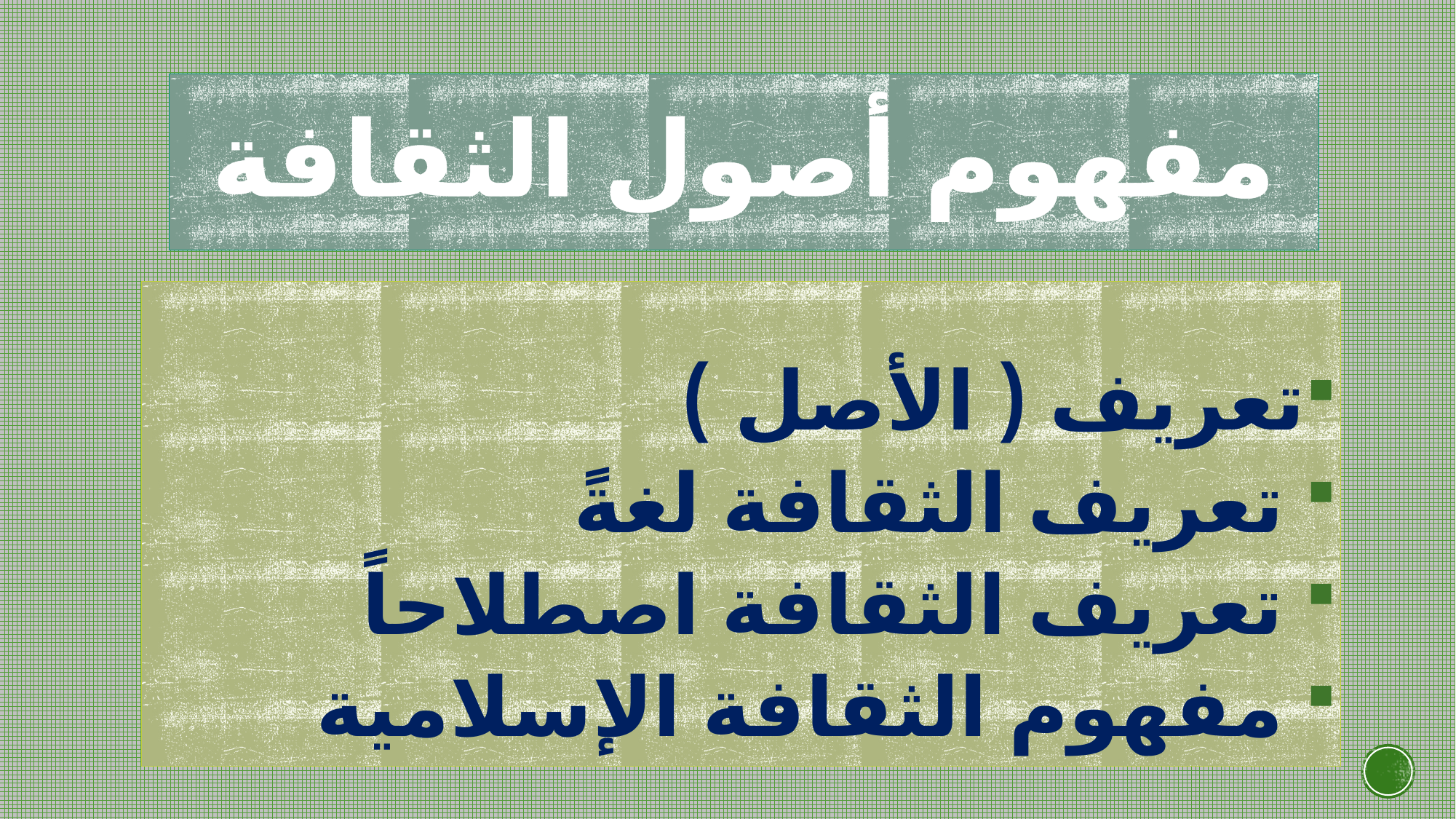

# مفهوم أصول الثقافة

تعريف ( الأصل )
 تعريف الثقافة لغةً
 تعريف الثقافة اصطلاحاً
 مفهوم الثقافة الإسلامية